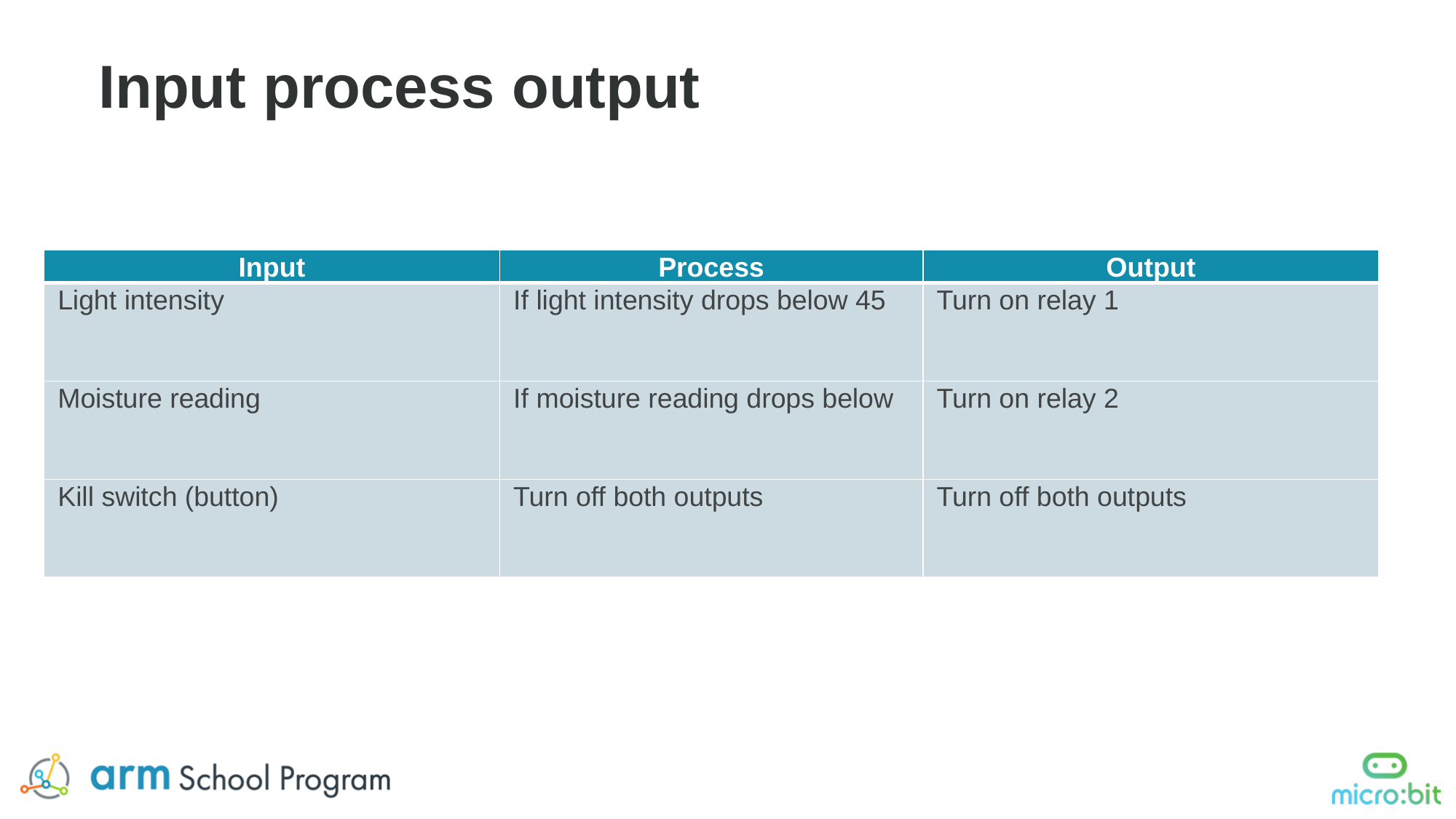

# Input process output
| Input | Process | Output |
| --- | --- | --- |
| Light intensity | If light intensity drops below 45 | Turn on relay 1 |
| Moisture reading | If moisture reading drops below | Turn on relay 2 |
| Kill switch (button) | Turn off both outputs | Turn off both outputs |